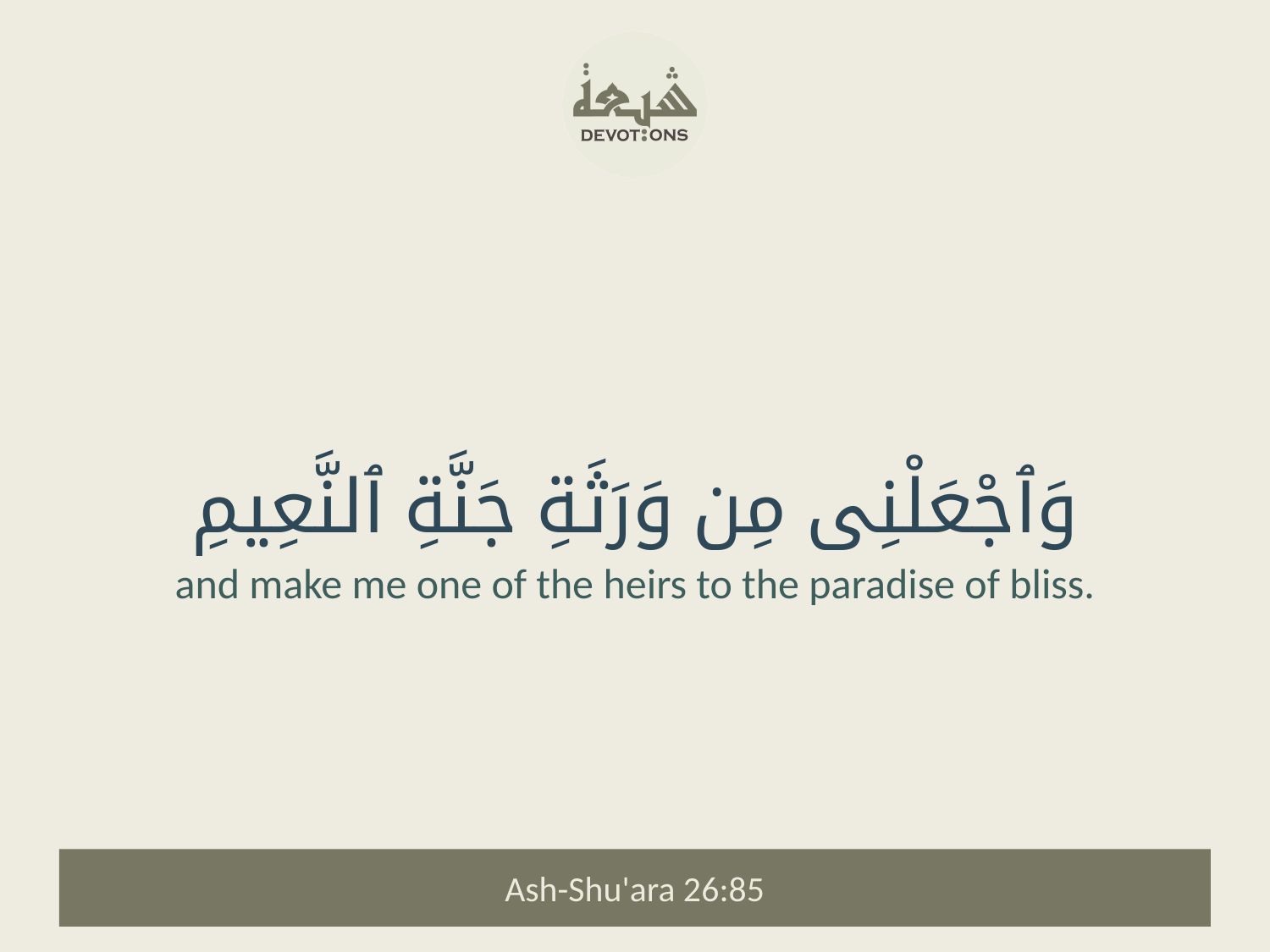

وَٱجْعَلْنِى مِن وَرَثَةِ جَنَّةِ ٱلنَّعِيمِ
and make me one of the heirs to the paradise of bliss.
Ash-Shu'ara 26:85